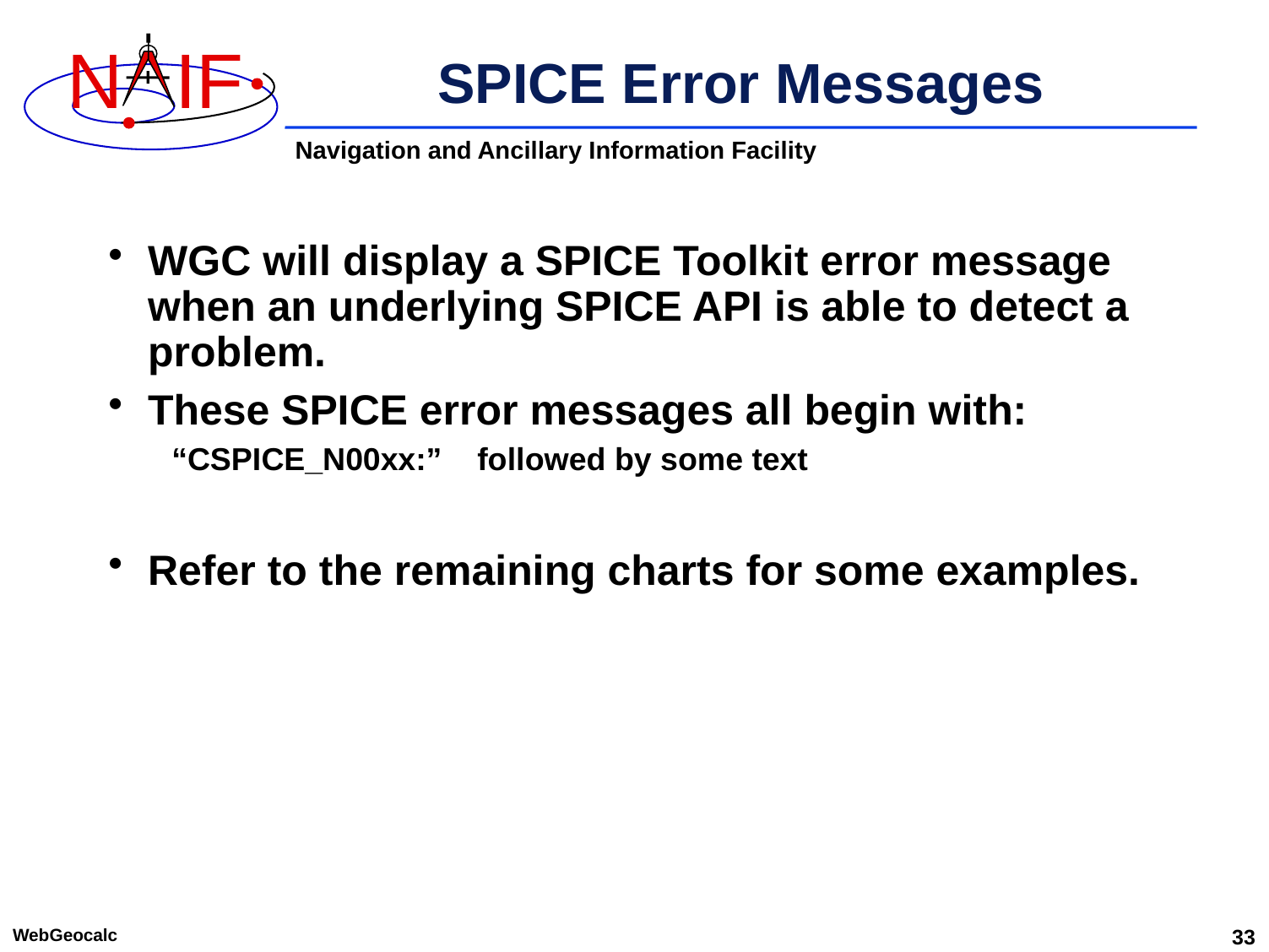

# SPICE Error Messages
WGC will display a SPICE Toolkit error message when an underlying SPICE API is able to detect a problem.
These SPICE error messages all begin with:
“CSPICE_N00xx:”    followed by some text

Refer to the remaining charts for some examples.
WebGeocalc
33